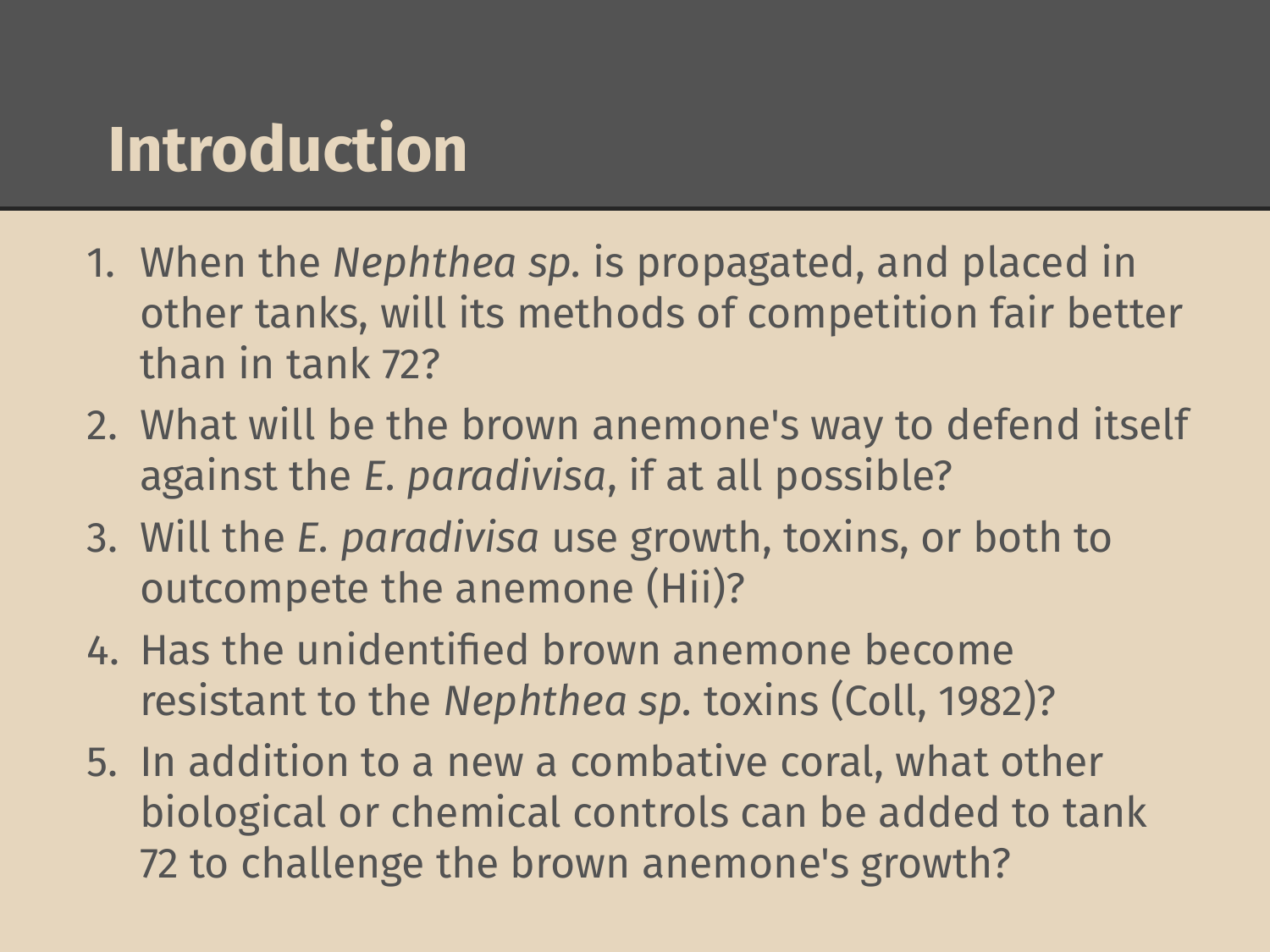

# Introduction
When the Nephthea sp. is propagated, and placed in other tanks, will its methods of competition fair better than in tank 72?
What will be the brown anemone's way to defend itself against the E. paradivisa, if at all possible?
Will the E. paradivisa use growth, toxins, or both to outcompete the anemone (Hii)?
Has the unidentified brown anemone become resistant to the Nephthea sp. toxins (Coll, 1982)?
In addition to a new a combative coral, what other biological or chemical controls can be added to tank 72 to challenge the brown anemone's growth?